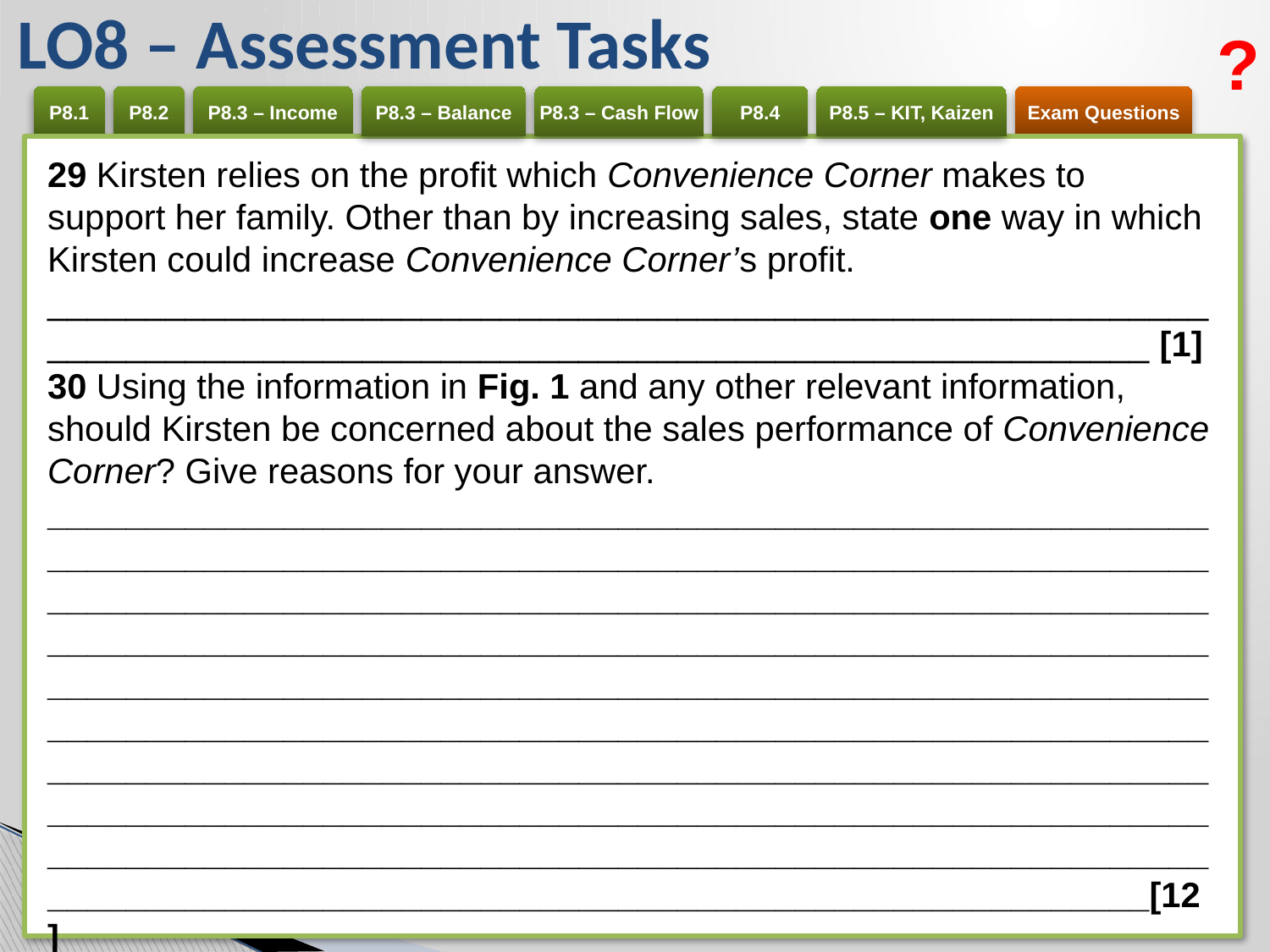

LO8 – Assessment Tasks
?
29 Kirsten relies on the profit which Convenience Corner makes to support her family. Other than by increasing sales, state one way in which Kirsten could increase Convenience Corner’s profit.
___________________________________________________________
________________________________________________________ [1]
30 Using the information in Fig. 1 and any other relevant information, should Kirsten be concerned about the sales performance of Convenience Corner? Give reasons for your answer.
___________________________________________________________________________________________________________________________________________________________________________________________________________________________________________________________________________________________________________________________________________________________________________________________________________________________________________________________________________________________________________________________________________________________________________________________________________[12]